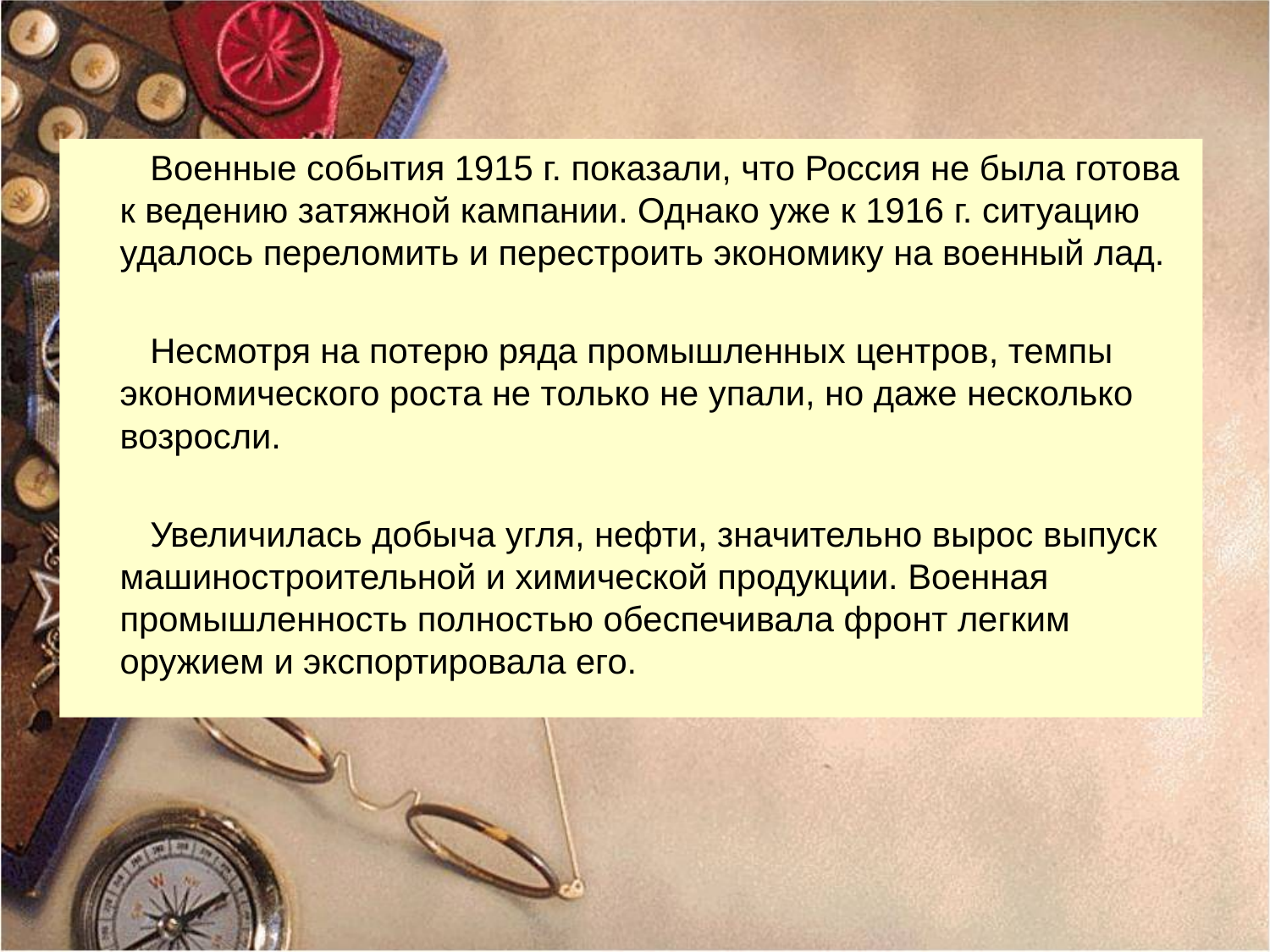

Военные события 1915 г. показали, что Россия не была готова к ведению затяжной кампании. Однако уже к 1916 г. ситуацию удалось переломить и перестроить экономику на военный лад.

        Несмотря на потерю ряда промышленных центров, темпы экономического роста не только не упали, но даже несколько возросли.

        Увеличилась добыча угля, нефти, значительно вырос выпуск машиностроительной и химической продукции. Военная промышленность полностью обеспечивала фронт легким оружием и экспортировала его.